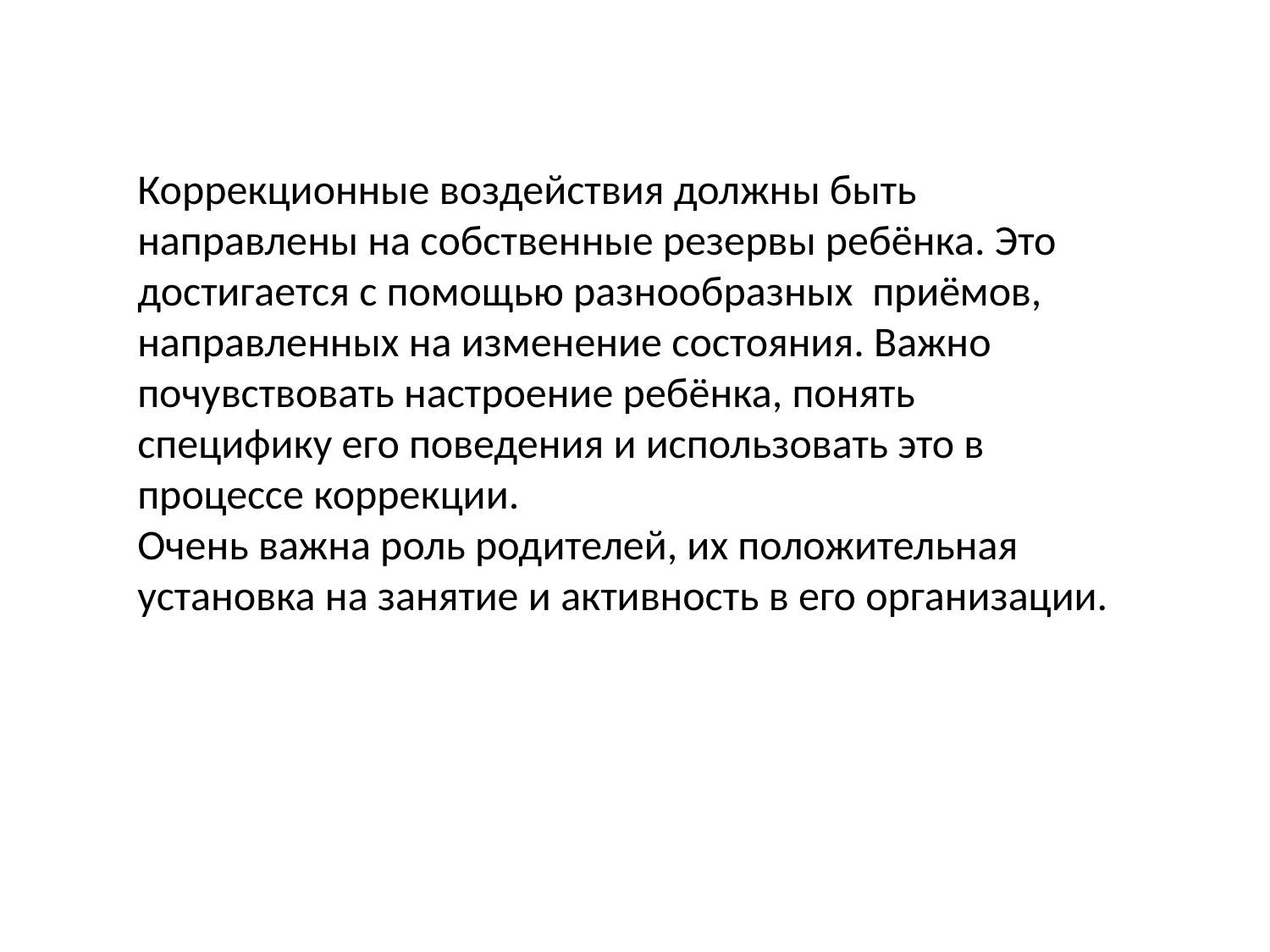

Коррекционные воздействия должны быть направлены на собственные резервы ребёнка. Это достигается с помощью разнообразных  приёмов, направленных на изменение состояния. Важно почувствовать настроение ребёнка, понять специфику его поведения и использовать это в процессе коррекции.
Очень важна роль родителей, их положительная установка на занятие и активность в его организации.